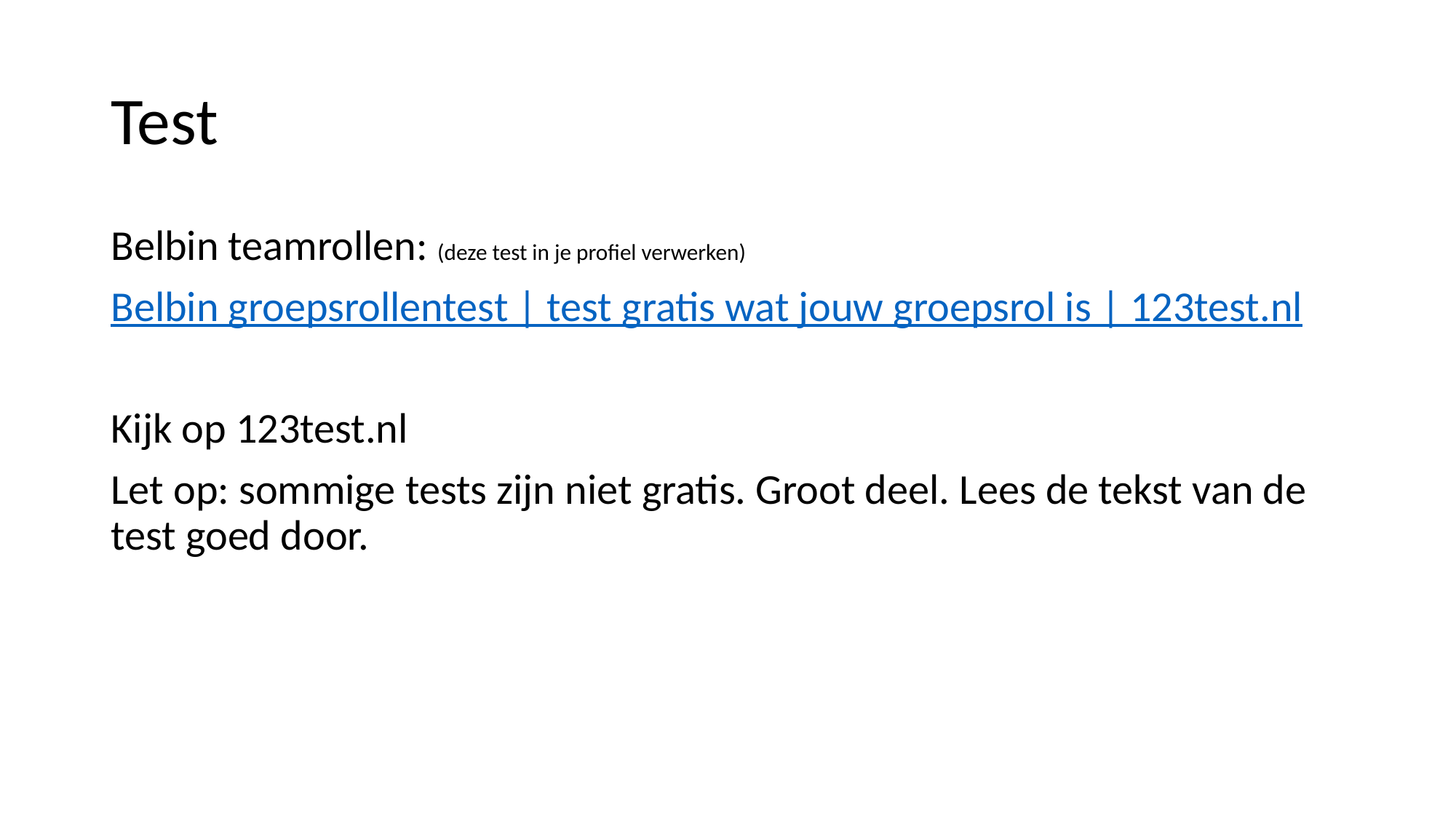

# Test
Belbin teamrollen: (deze test in je profiel verwerken)
Belbin groepsrollentest | test gratis wat jouw groepsrol is | 123test.nl

Kijk op 123test.nl
Let op: sommige tests zijn niet gratis. Groot deel. Lees de tekst van de test goed door.